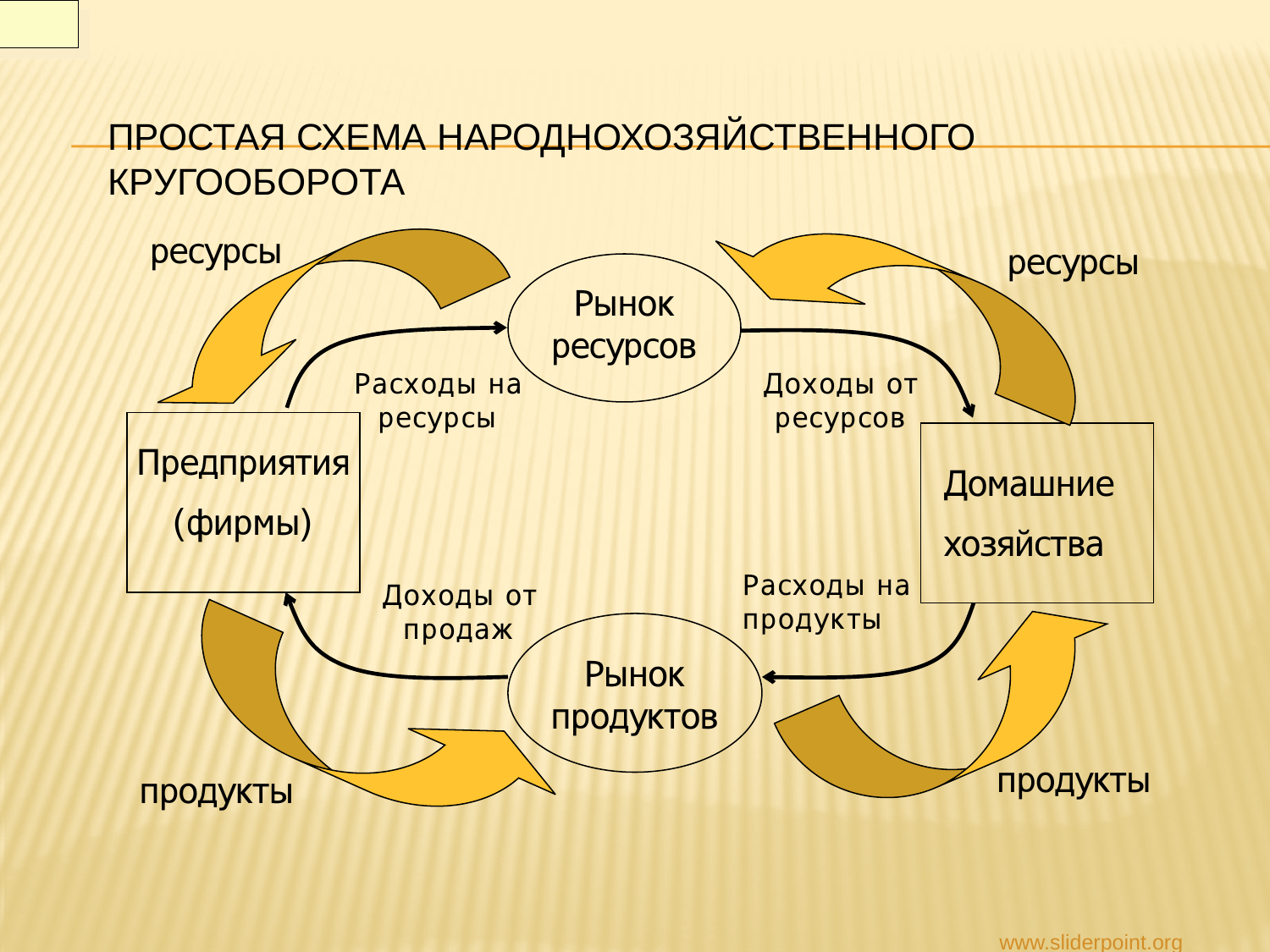

# Простая схема народнохозяйственного кругооборота

ресурсы
ресурсы

Рынок ресурсов

Расходы на ресурсы
Доходы от ресурсов

Предприятия
(фирмы)
Домашние
хозяйства

Расходы на продукты
Доходы от продаж

Рынок продуктов
продукты
продукты
www.sliderpoint.org